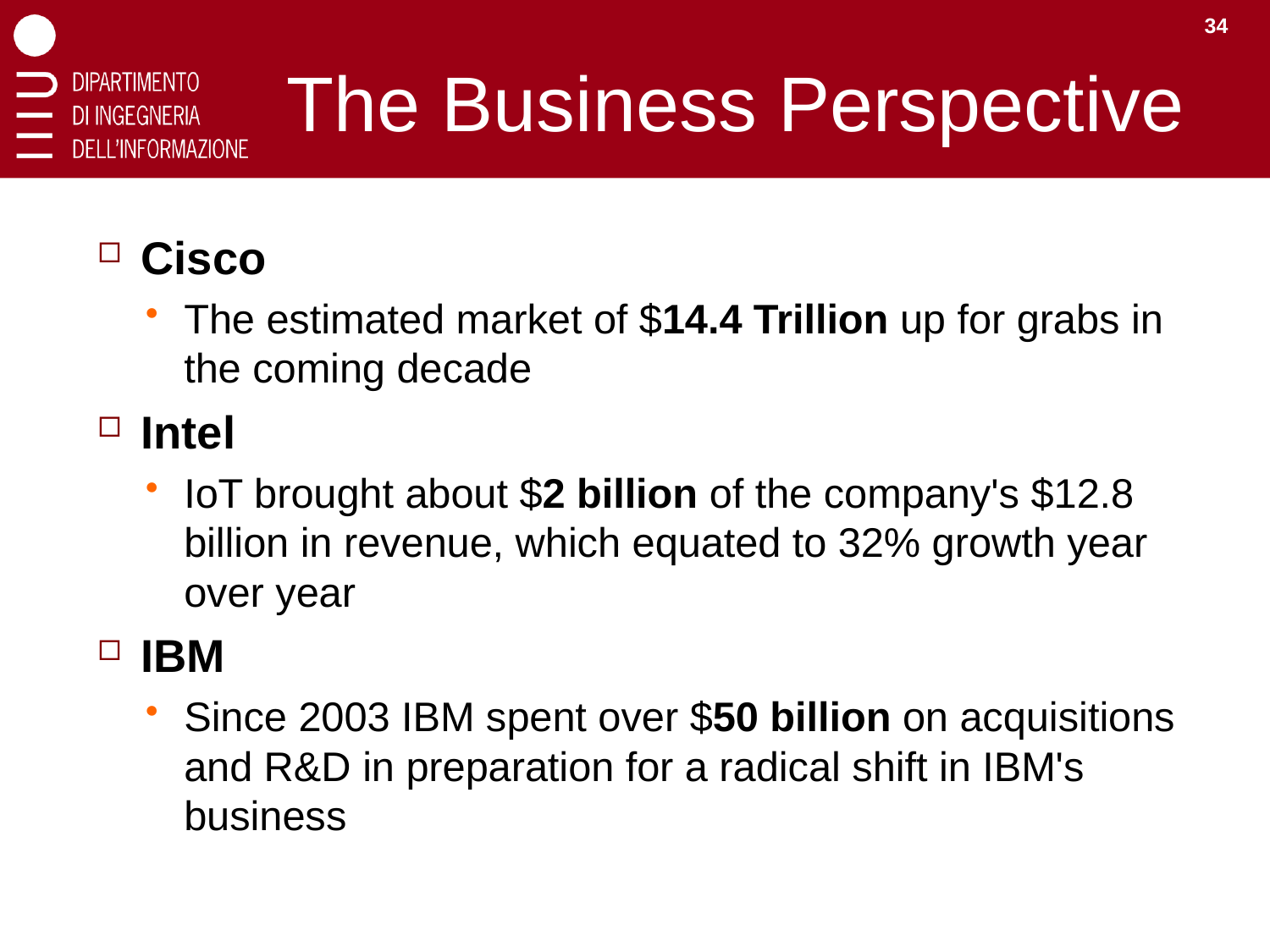

34
# The Business Perspective
Cisco
The estimated market of $14.4 Trillion up for grabs in the coming decade
Intel
IoT brought about $2 billion of the company's $12.8 billion in revenue, which equated to 32% growth year over year
IBM
Since 2003 IBM spent over $50 billion on acquisitions and R&D in preparation for a radical shift in IBM's business